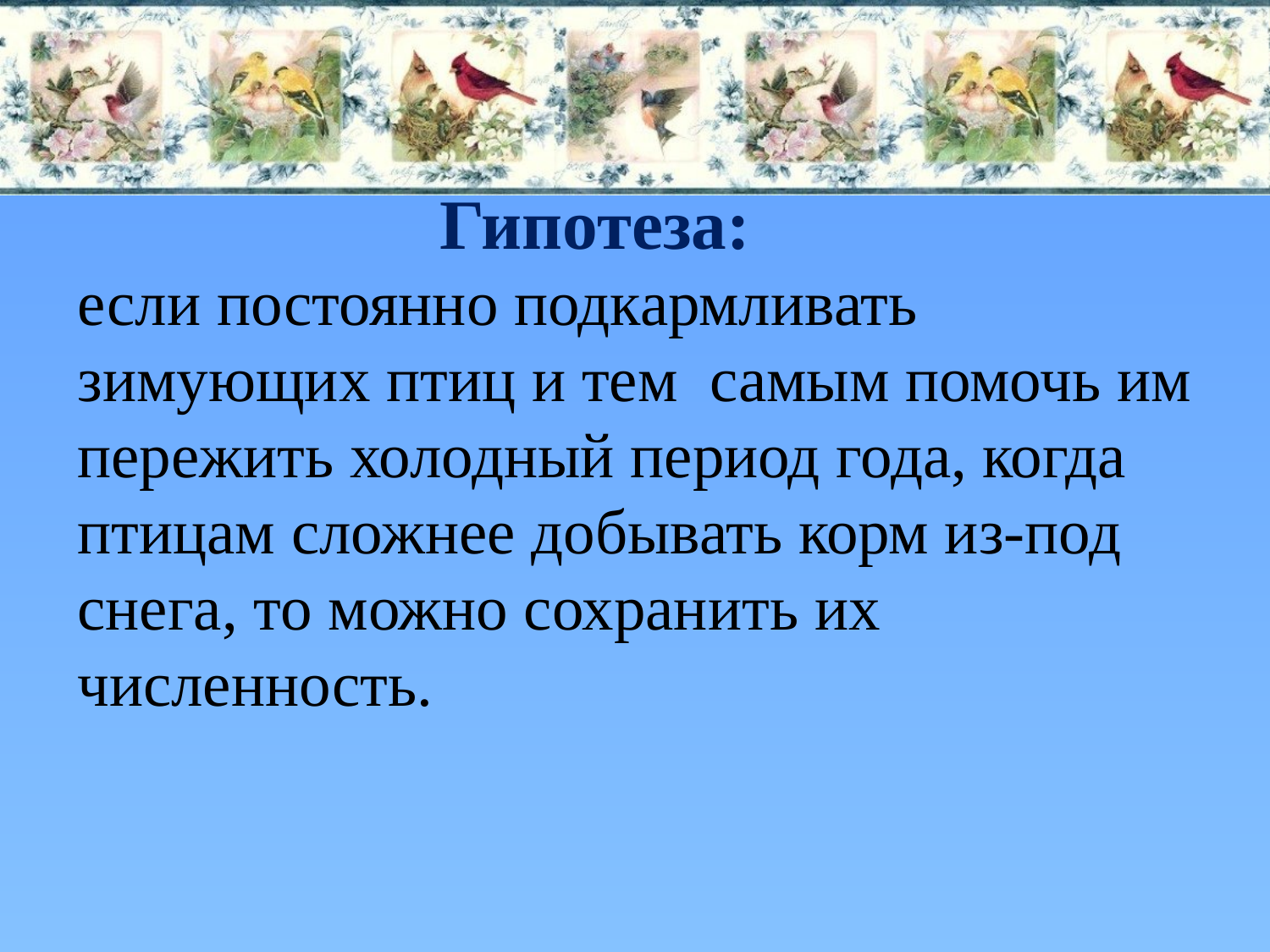

Гипотеза:
если постоянно подкармливать зимующих птиц и тем  самым помочь им пережить холодный период года, когда птицам сложнее добывать корм из-под снега, то можно сохранить их численность.